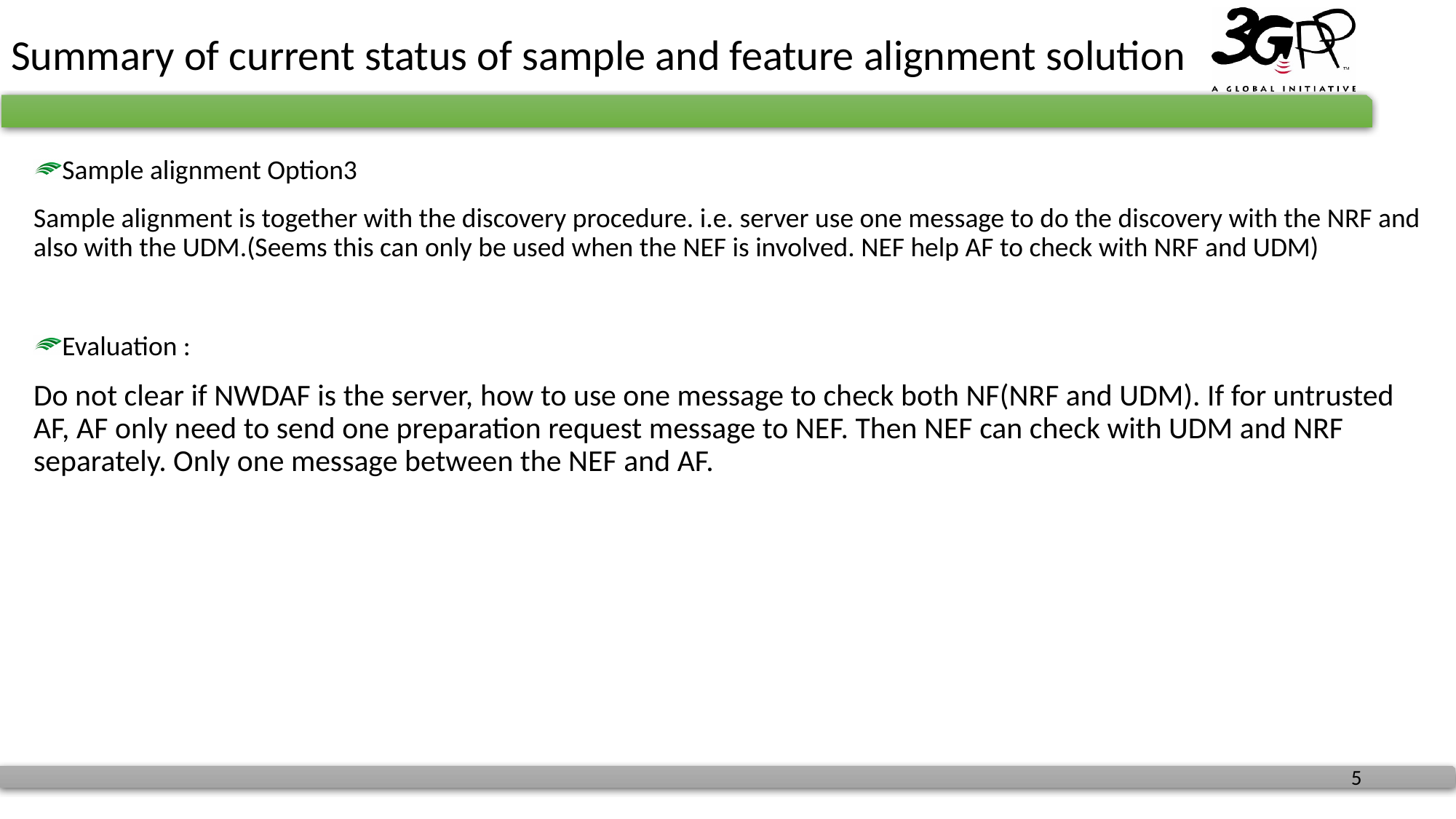

# Summary of current status of sample and feature alignment solution
Sample alignment Option3
Sample alignment is together with the discovery procedure. i.e. server use one message to do the discovery with the NRF and also with the UDM.(Seems this can only be used when the NEF is involved. NEF help AF to check with NRF and UDM)

Evaluation :
Do not clear if NWDAF is the server, how to use one message to check both NF(NRF and UDM). If for untrusted AF, AF only need to send one preparation request message to NEF. Then NEF can check with UDM and NRF separately. Only one message between the NEF and AF.